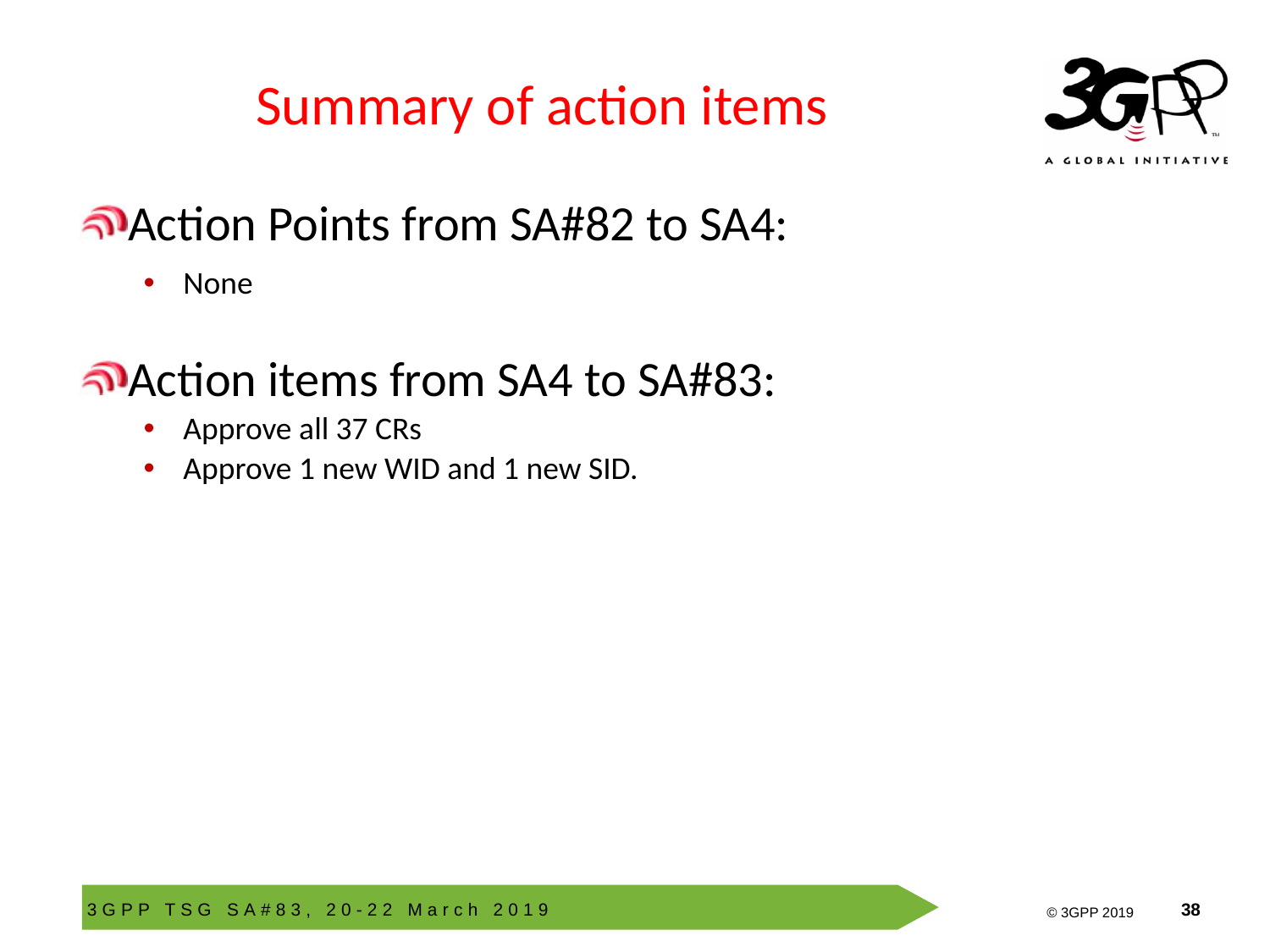

# Summary of action items
Action Points from SA#82 to SA4:
None
Action items from SA4 to SA#83:
Approve all 37 CRs
Approve 1 new WID and 1 new SID.